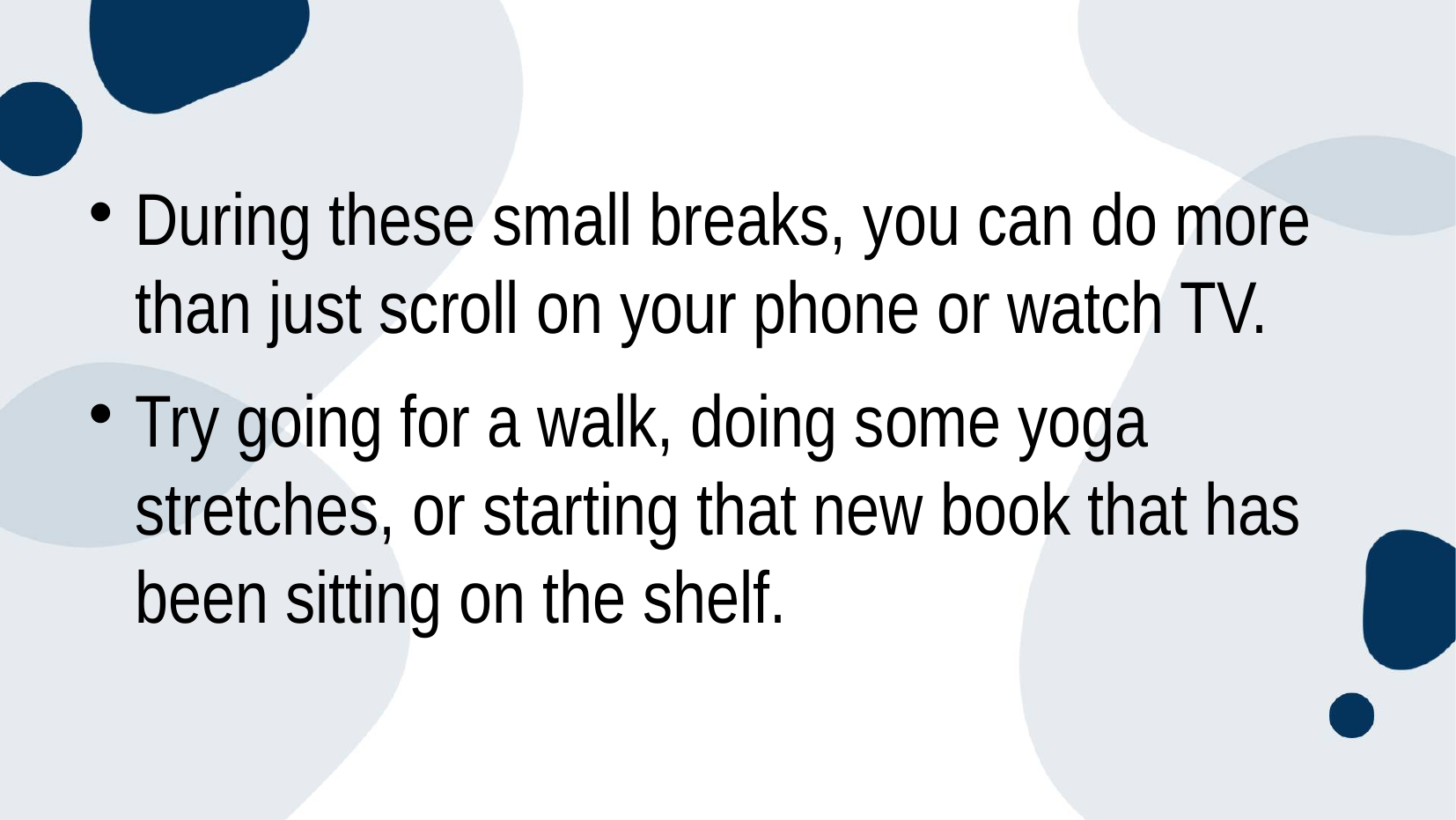

During these small breaks, you can do more than just scroll on your phone or watch TV.
Try going for a walk, doing some yoga stretches, or starting that new book that has been sitting on the shelf.